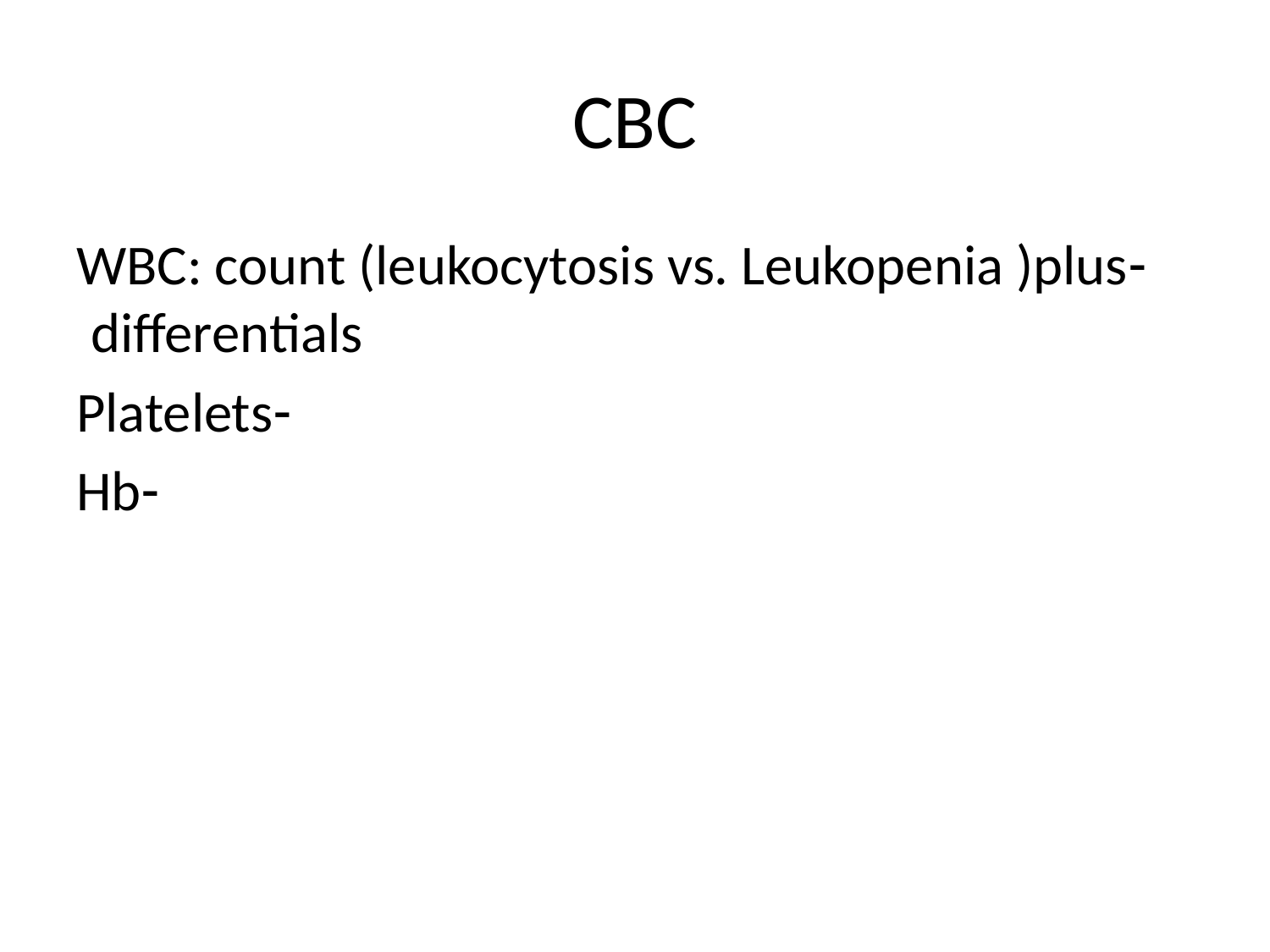

# CBC
-WBC: count (leukocytosis vs. Leukopenia )plus differentials
-Platelets
-Hb